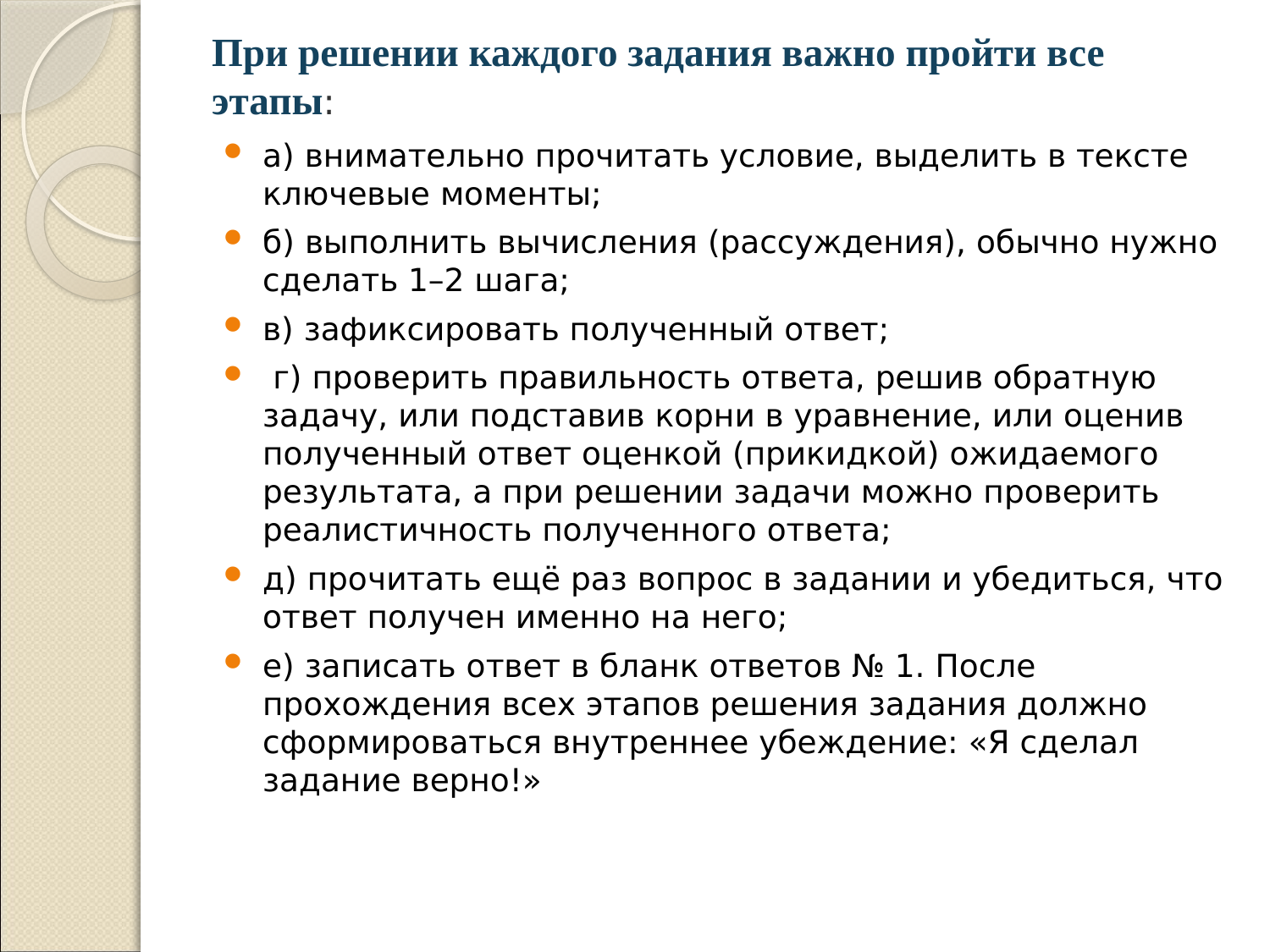

# При решении каждого задания важно пройти все этапы:
а) внимательно прочитать условие, выделить в тексте ключевые моменты;
б) выполнить вычисления (рассуждения), обычно нужно сделать 1–2 шага;
в) зафиксировать полученный ответ;
 г) проверить правильность ответа, решив обратную задачу, или подставив корни в уравнение, или оценив полученный ответ оценкой (прикидкой) ожидаемого результата, а при решении задачи можно проверить реалистичность полученного ответа;
д) прочитать ещё раз вопрос в задании и убедиться, что ответ получен именно на него;
е) записать ответ в бланк ответов № 1. После прохождения всех этапов решения задания должно сформироваться внутреннее убеждение: «Я сделал задание верно!»